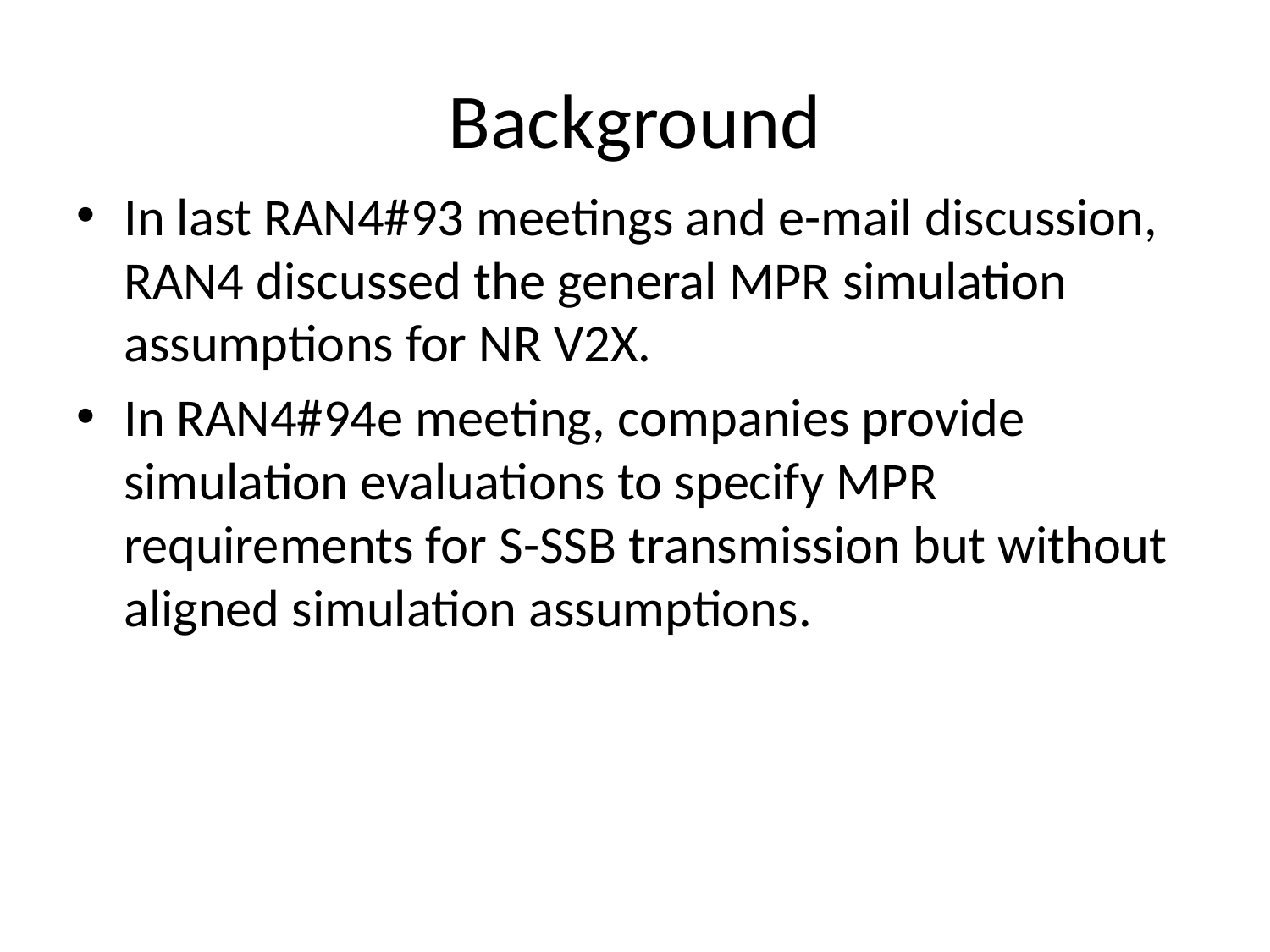

# Background
In last RAN4#93 meetings and e-mail discussion, RAN4 discussed the general MPR simulation assumptions for NR V2X.
In RAN4#94e meeting, companies provide simulation evaluations to specify MPR requirements for S-SSB transmission but without aligned simulation assumptions.